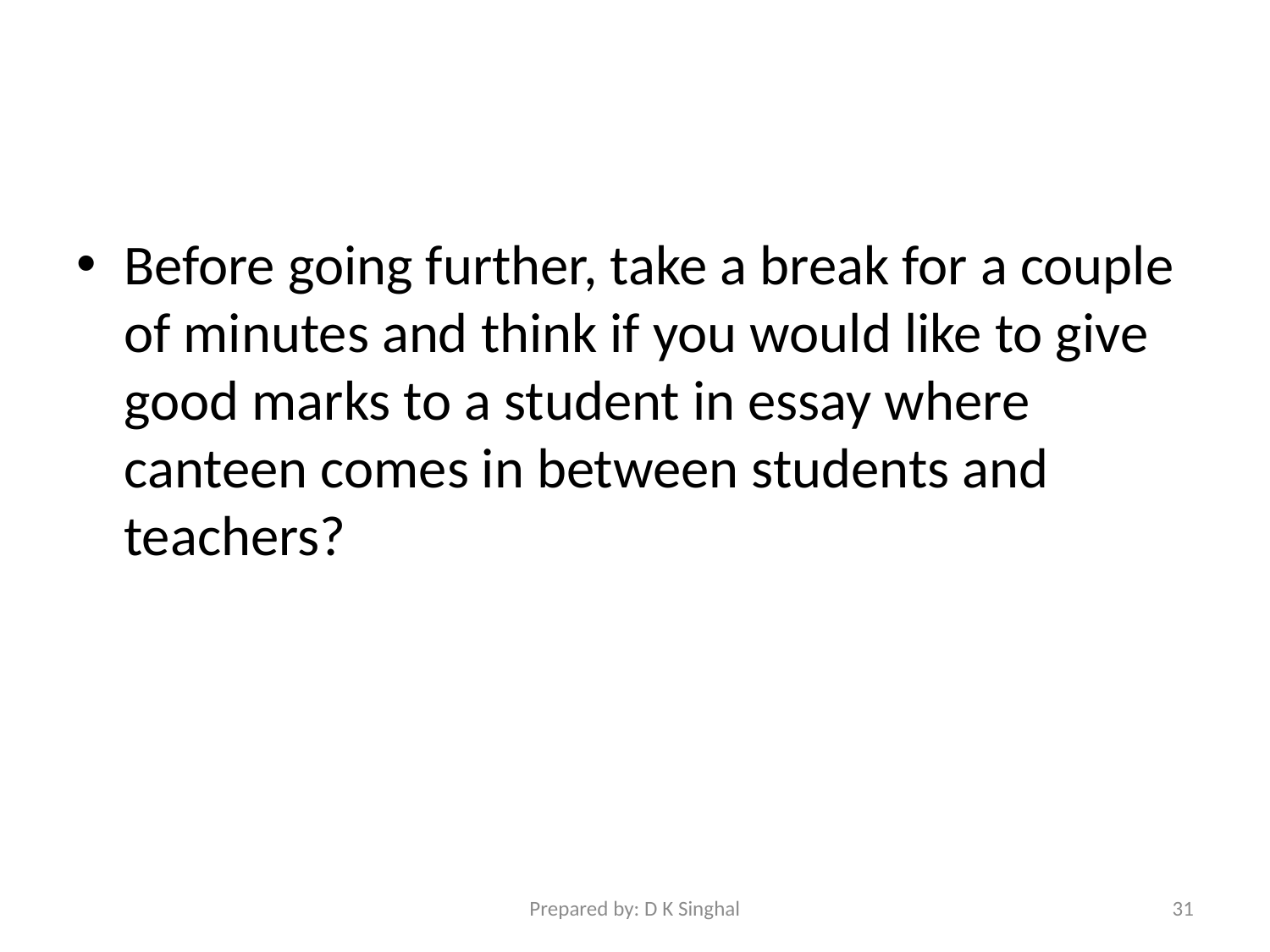

#
Before going further, take a break for a couple of minutes and think if you would like to give good marks to a student in essay where canteen comes in between students and teachers?

Prepared by: D K Singhal
31